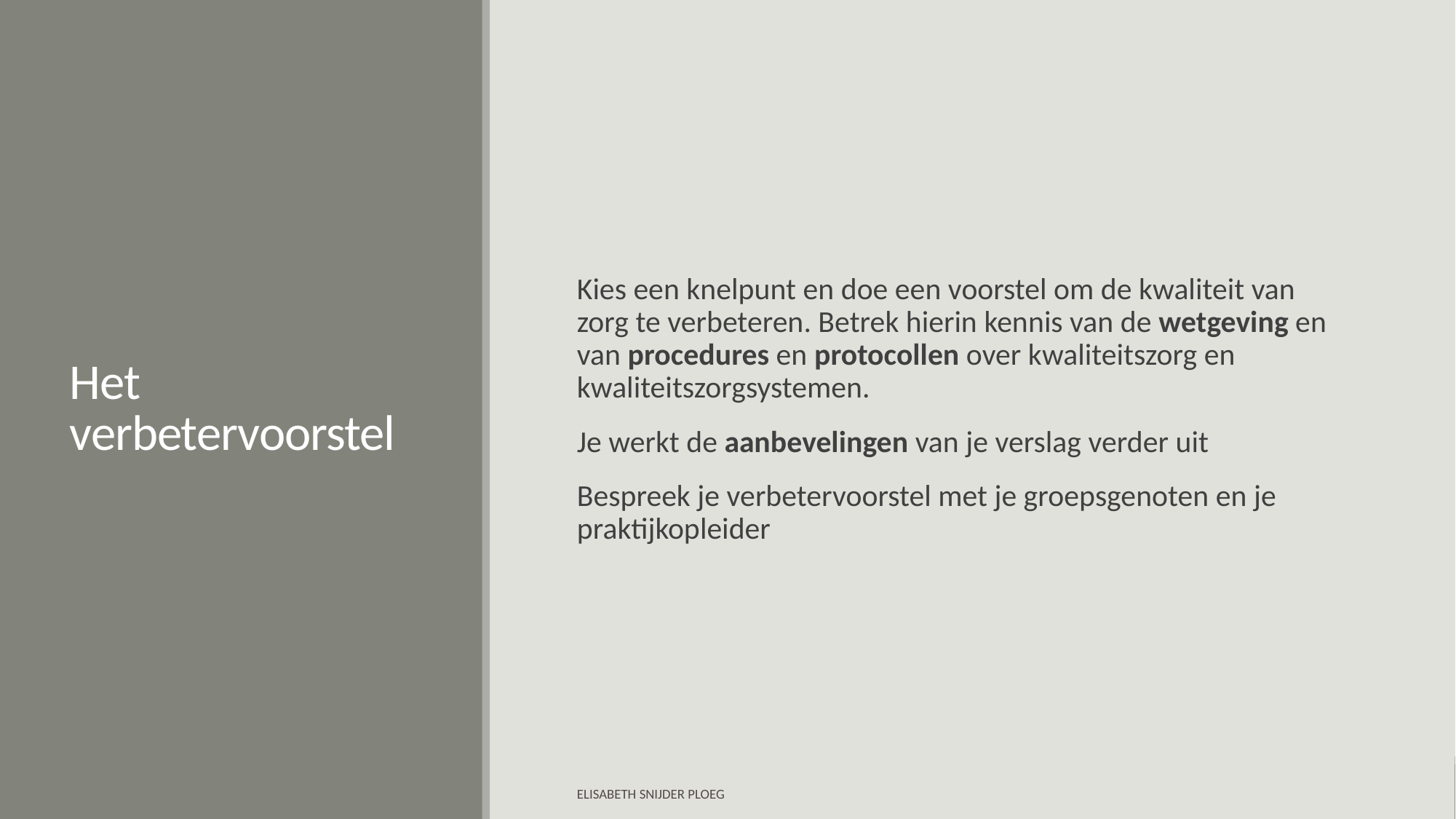

# Het verbetervoorstel
Kies een knelpunt en doe een voorstel om de kwaliteit van zorg te verbeteren. Betrek hierin kennis van de wetgeving en van procedures en protocollen over kwaliteitszorg en kwaliteitszorgsystemen.
Je werkt de aanbevelingen van je verslag verder uit
Bespreek je verbetervoorstel met je groepsgenoten en je praktijkopleider
Elisabeth Snijder Ploeg